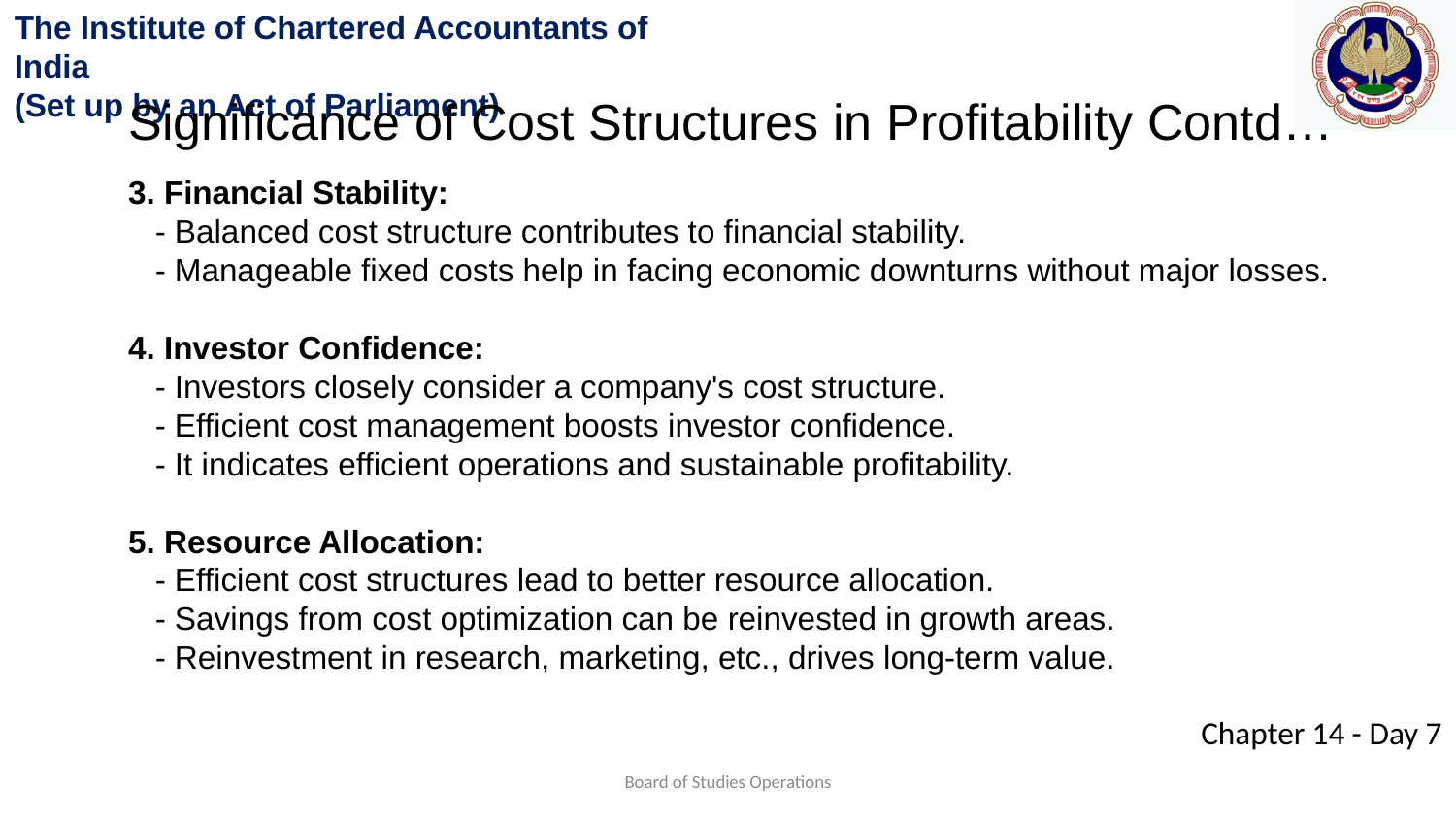

Significance of Cost Structures in Profitability Contd…
3. Financial Stability:
   - Balanced cost structure contributes to financial stability.
   - Manageable fixed costs help in facing economic downturns without major losses.

4. Investor Confidence:
   - Investors closely consider a company's cost structure.
   - Efficient cost management boosts investor confidence.
   - It indicates efficient operations and sustainable profitability.

5. Resource Allocation:
   - Efficient cost structures lead to better resource allocation.
   - Savings from cost optimization can be reinvested in growth areas.
   - Reinvestment in research, marketing, etc., drives long-term value.
Board of Studies Operations